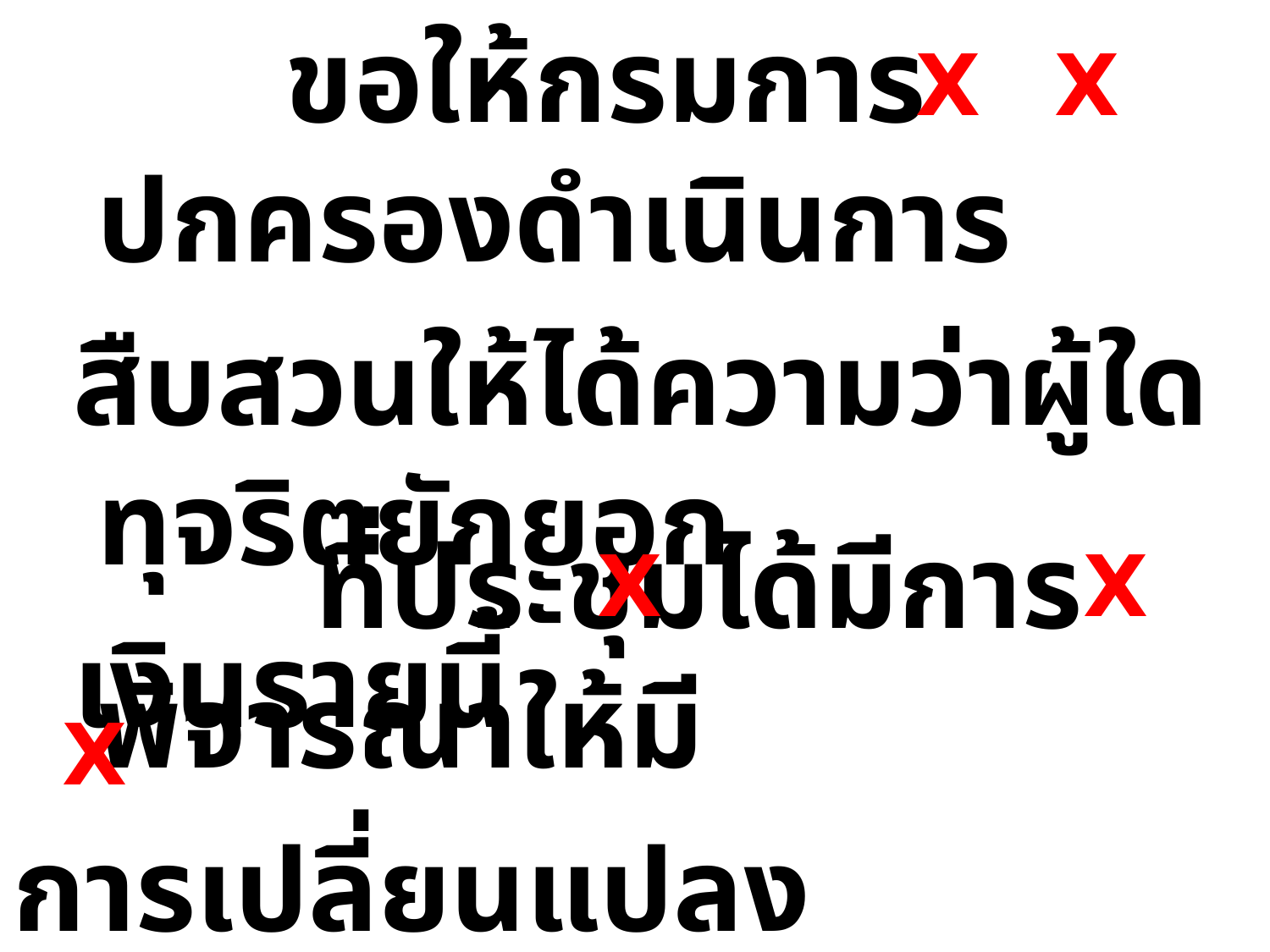

ขอให้กรมการปกครองดำเนินการ
  สืบสวนให้ได้ความว่าผู้ใดทุจริตยักยอก
  เงินรายนี้
X
X
          ที่ประชุมได้มีการพิจารณาให้มี
การเปลี่ยนแปลงอนุกรรมการบางท่าน
X
X
X